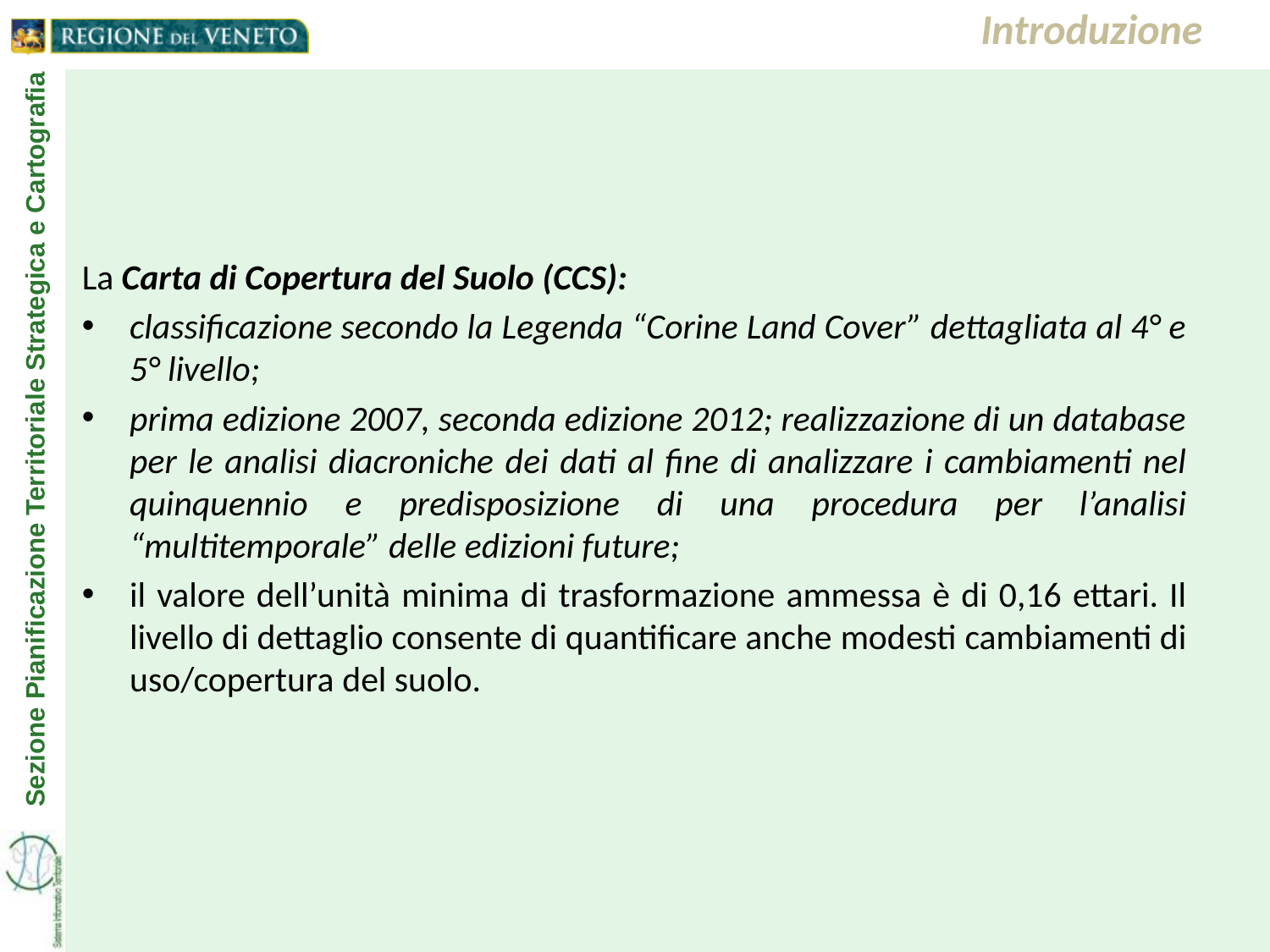

Introduzione
La Carta di Copertura del Suolo (CCS):
classificazione secondo la Legenda “Corine Land Cover” dettagliata al 4° e 5° livello;
prima edizione 2007, seconda edizione 2012; realizzazione di un database per le analisi diacroniche dei dati al fine di analizzare i cambiamenti nel quinquennio e predisposizione di una procedura per l’analisi “multitemporale” delle edizioni future;
il valore dell’unità minima di trasformazione ammessa è di 0,16 ettari. Il livello di dettaglio consente di quantificare anche modesti cambiamenti di uso/copertura del suolo.